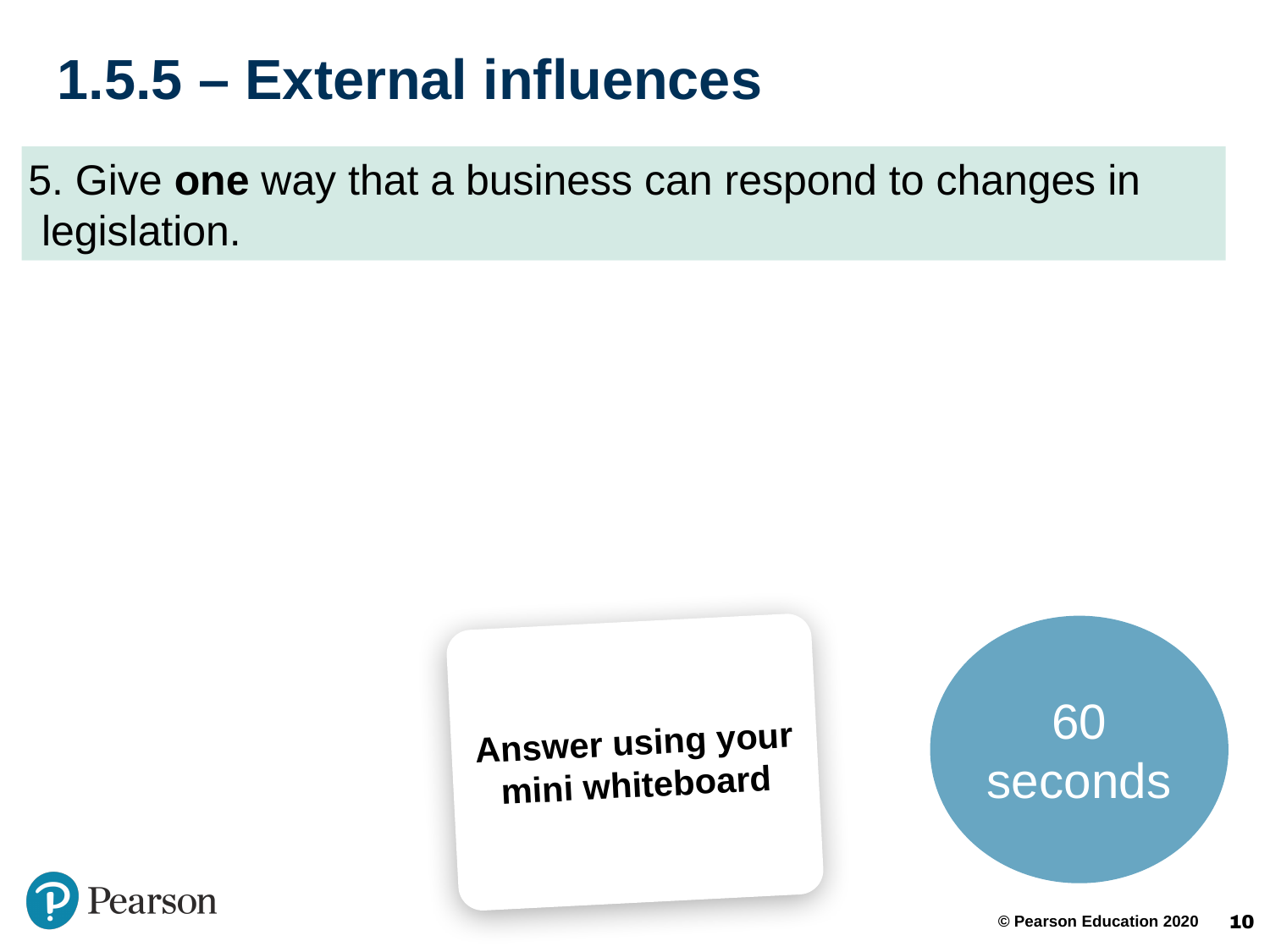

# 1.5.5 – External influences
5. Give one way that a business can respond to changes in legislation.

60 seconds

Answer using your mini whiteboard

10